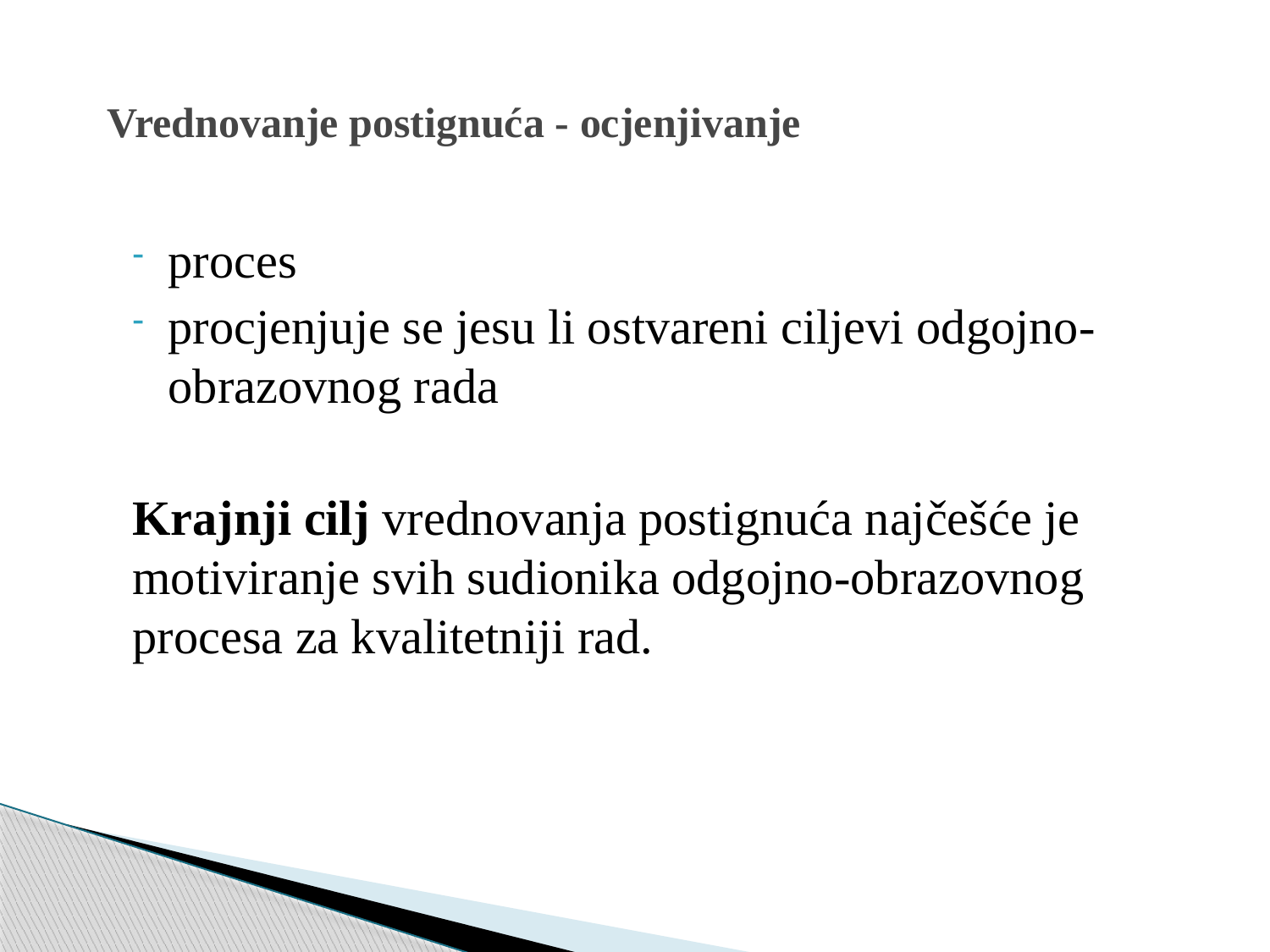

# Vrednovanje postignuća - ocjenjivanje
proces
procjenjuje se jesu li ostvareni ciljevi odgojno-obrazovnog rada

Krajnji cilj vrednovanja postignuća najčešće je motiviranje svih sudionika odgojno-obrazovnog procesa za kvalitetniji rad.